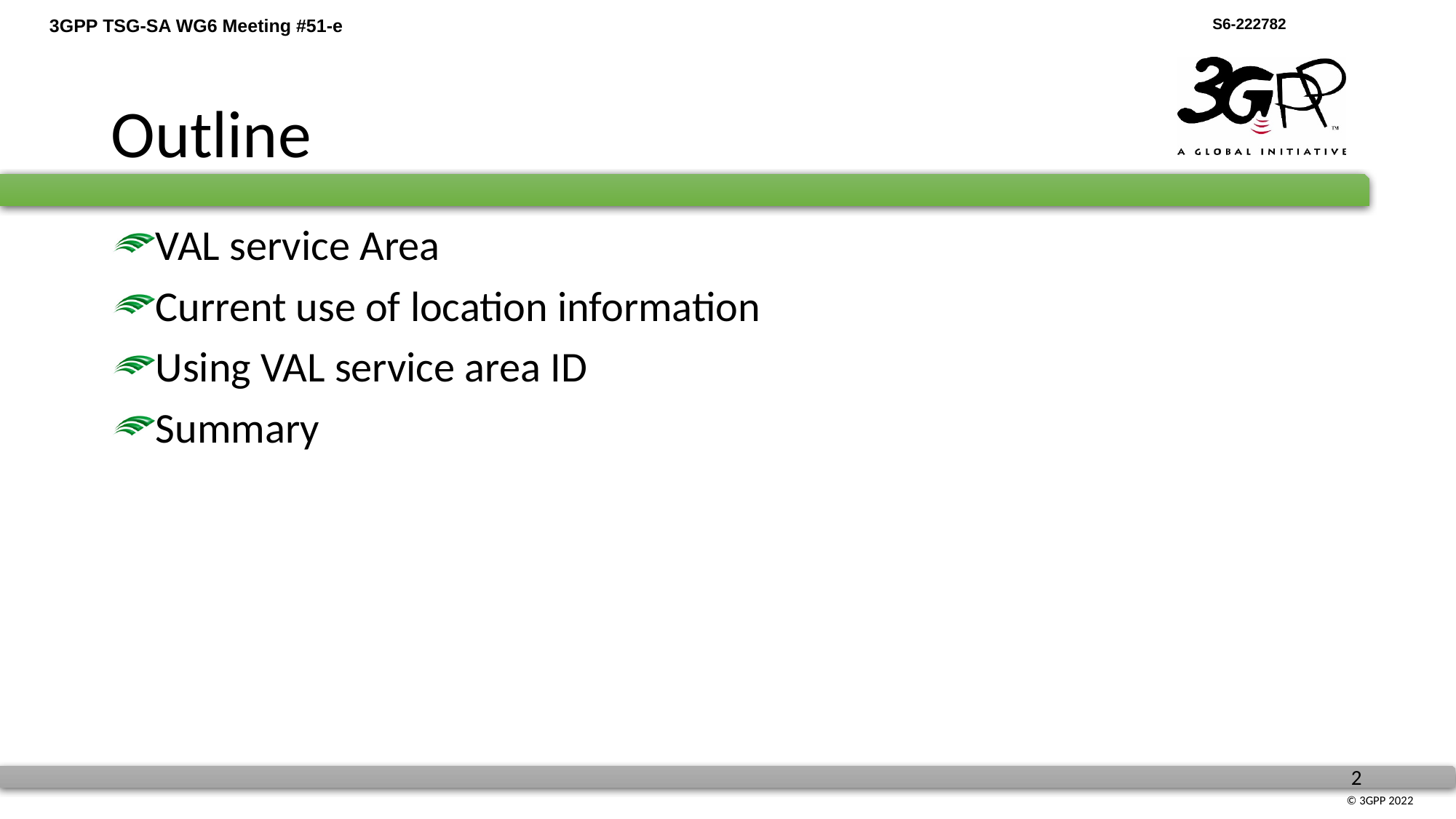

# Outline
VAL service Area
Current use of location information
Using VAL service area ID
Summary